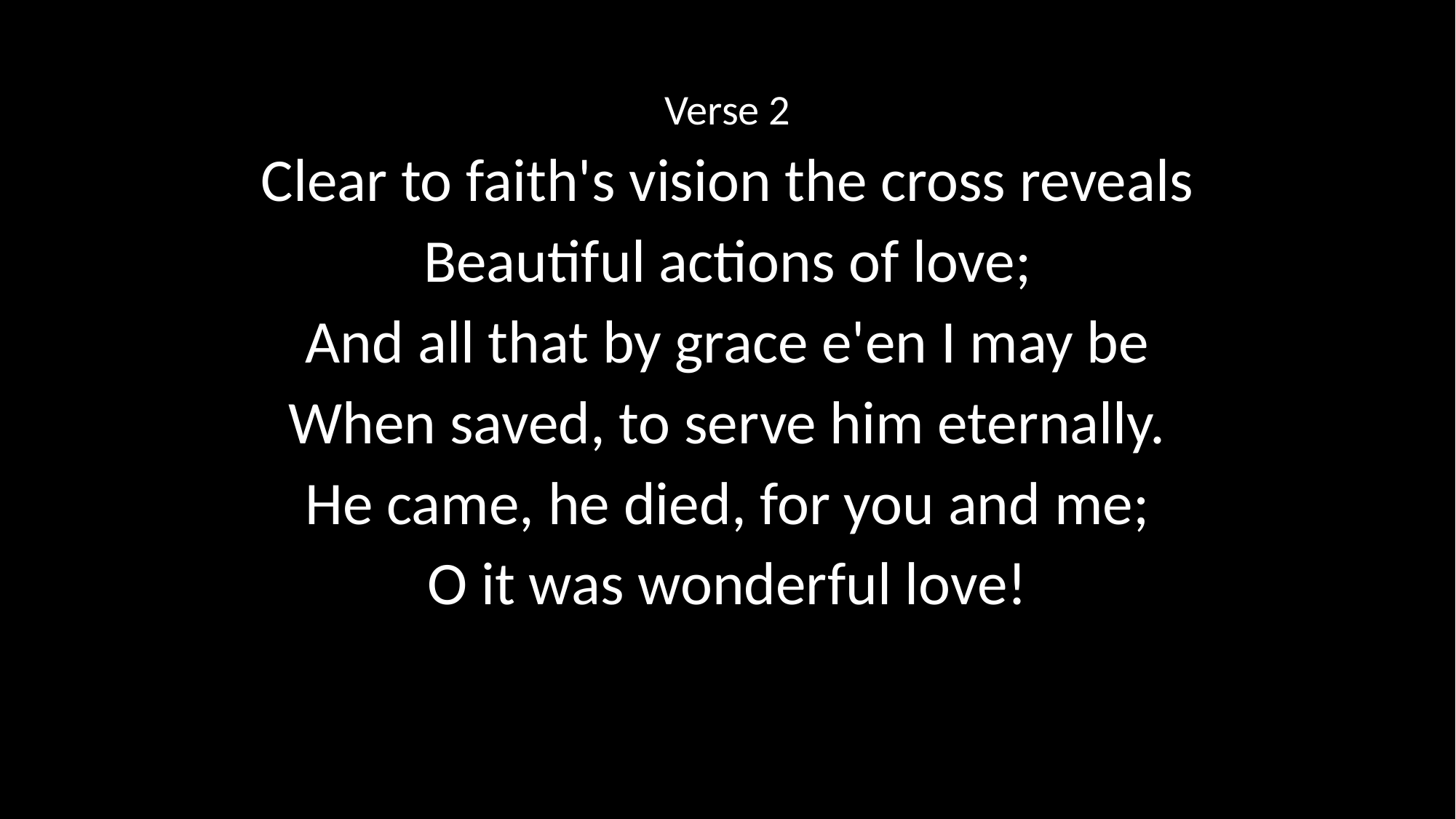

Verse 2
Clear to faith's vision the cross reveals
Beautiful actions of love;
And all that by grace e'en I may be
When saved, to serve him eternally.
He came, he died, for you and me;
O it was wonderful love!